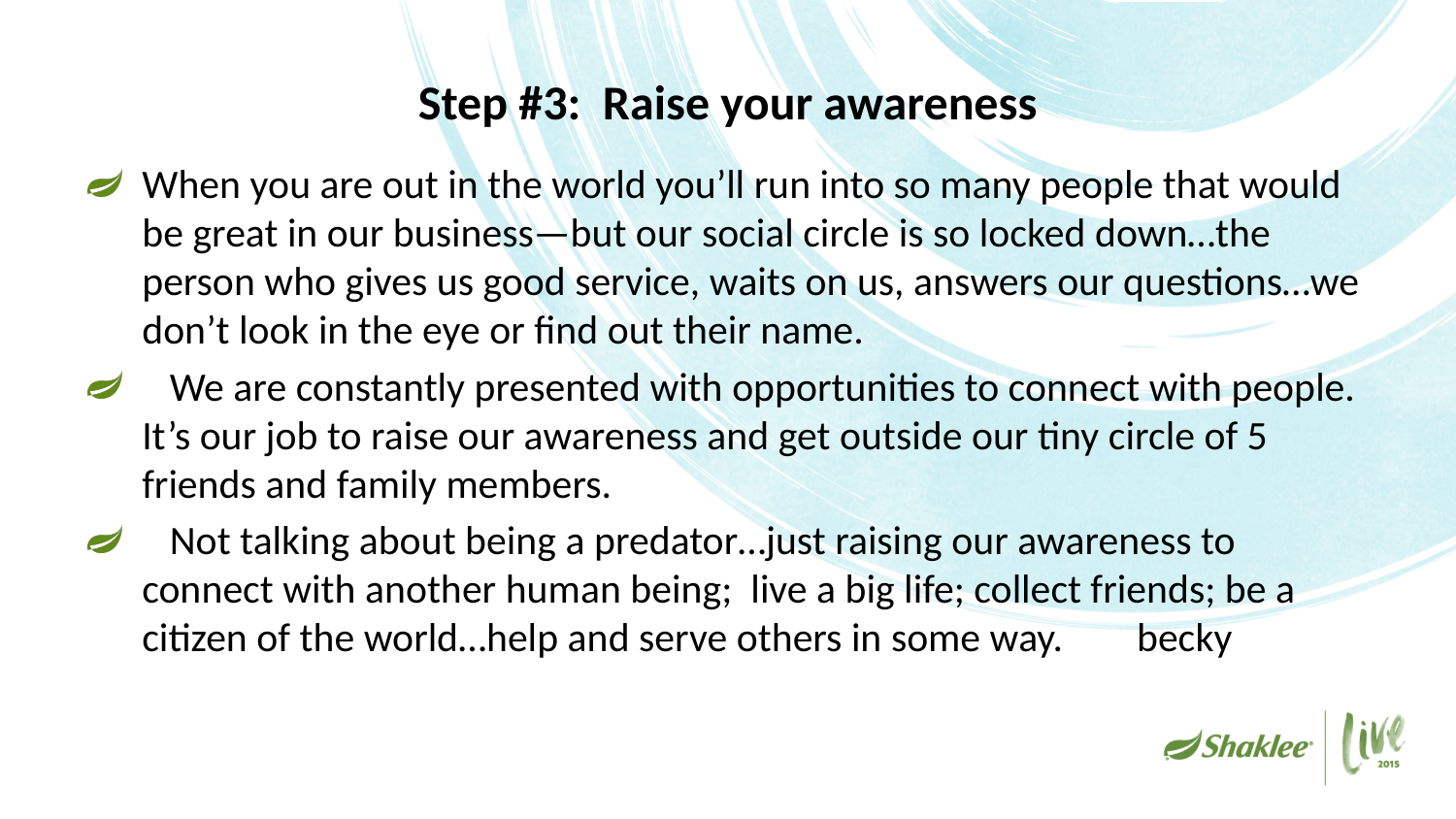

# Step #3:  Raise your awareness
When you are out in the world you’ll run into so many people that would be great in our business—but our social circle is so locked down…the person who gives us good service, waits on us, answers our questions…we don’t look in the eye or find out their name.
   We are constantly presented with opportunities to connect with people.  It’s our job to raise our awareness and get outside our tiny circle of 5 friends and family members.
   Not talking about being a predator…just raising our awareness to connect with another human being;  live a big life; collect friends; be a citizen of the world…help and serve others in some way.        becky